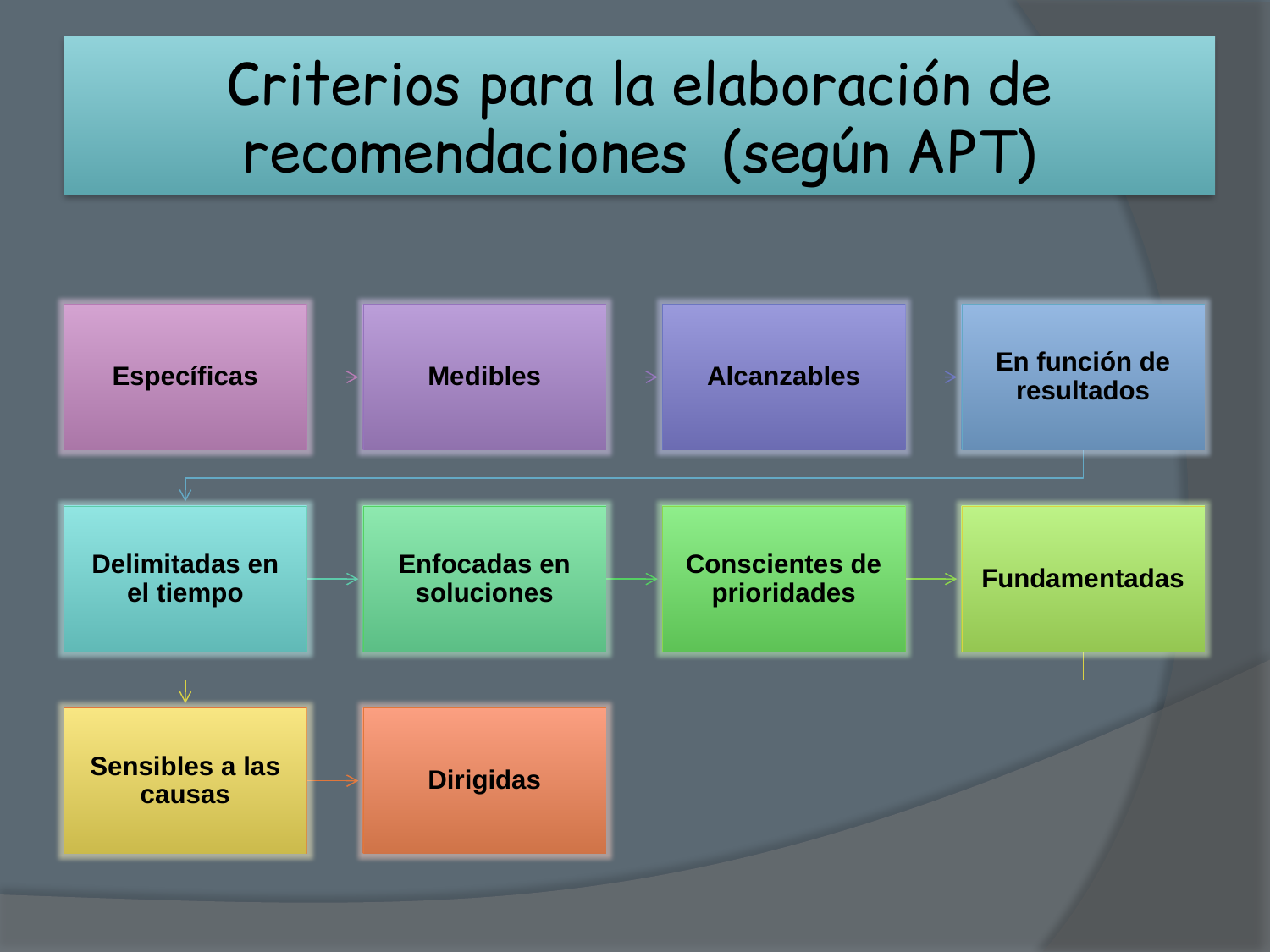

# Criterios para la elaboración de recomendaciones  (según APT)

Específicas

Medibles

Alcanzables

En función de resultados

Delimitadas en el tiempo

Enfocadas en soluciones

Conscientes de prioridades

Fundamentadas

Sensibles a las causas
Dirigidas